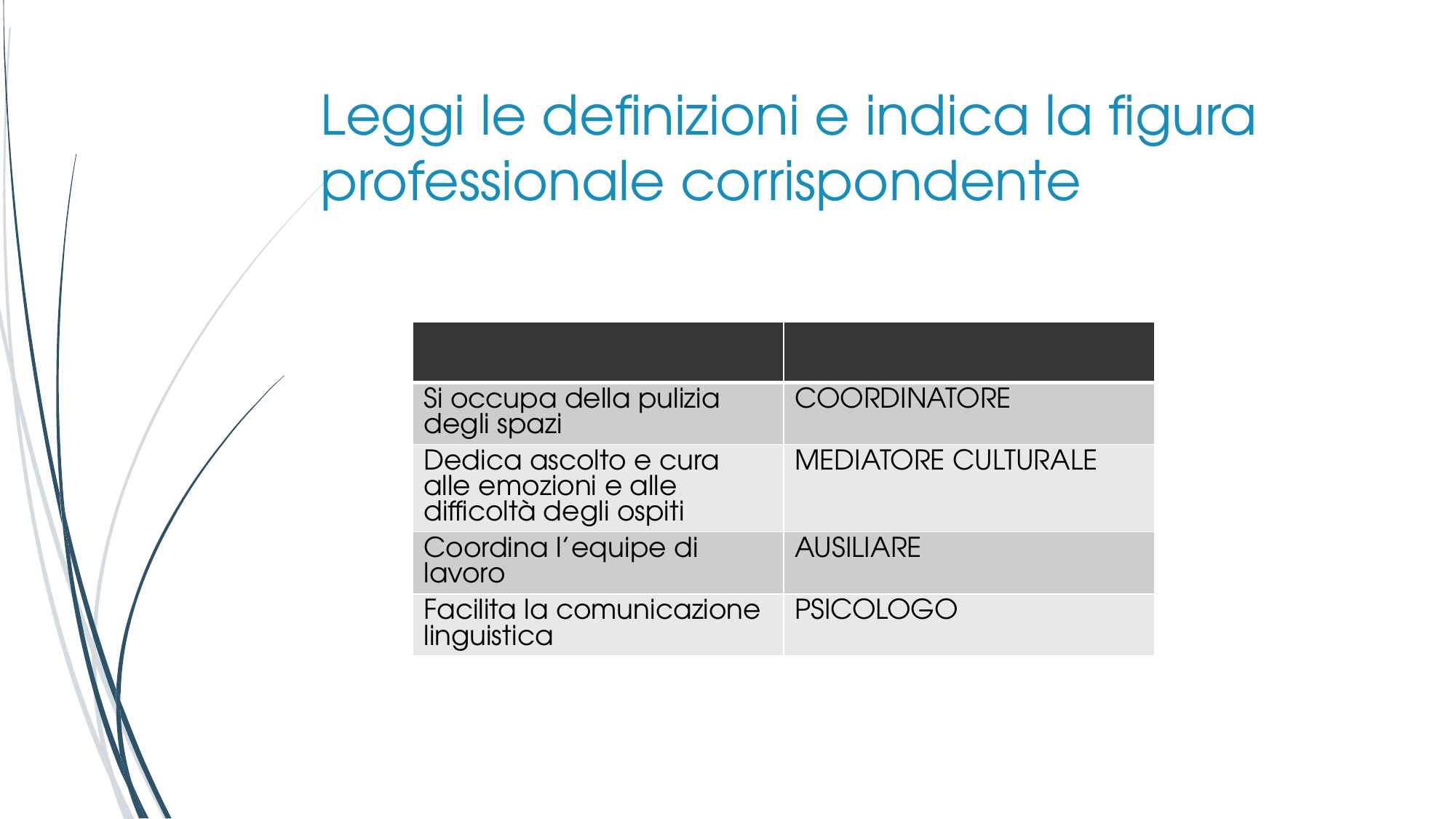

# Leggi le definizioni e indica la figura professionale corrispondente
|  |  |
| --- | --- |
| Si occupa della pulizia degli spazi | COORDINATORE |
| Dedica ascolto e cura alle emozioni e alle difficoltà degli ospiti | MEDIATORE CULTURALE |
| Coordina l’equipe di lavoro | AUSILIARE |
| Facilita la comunicazione linguistica | PSICOLOGO |